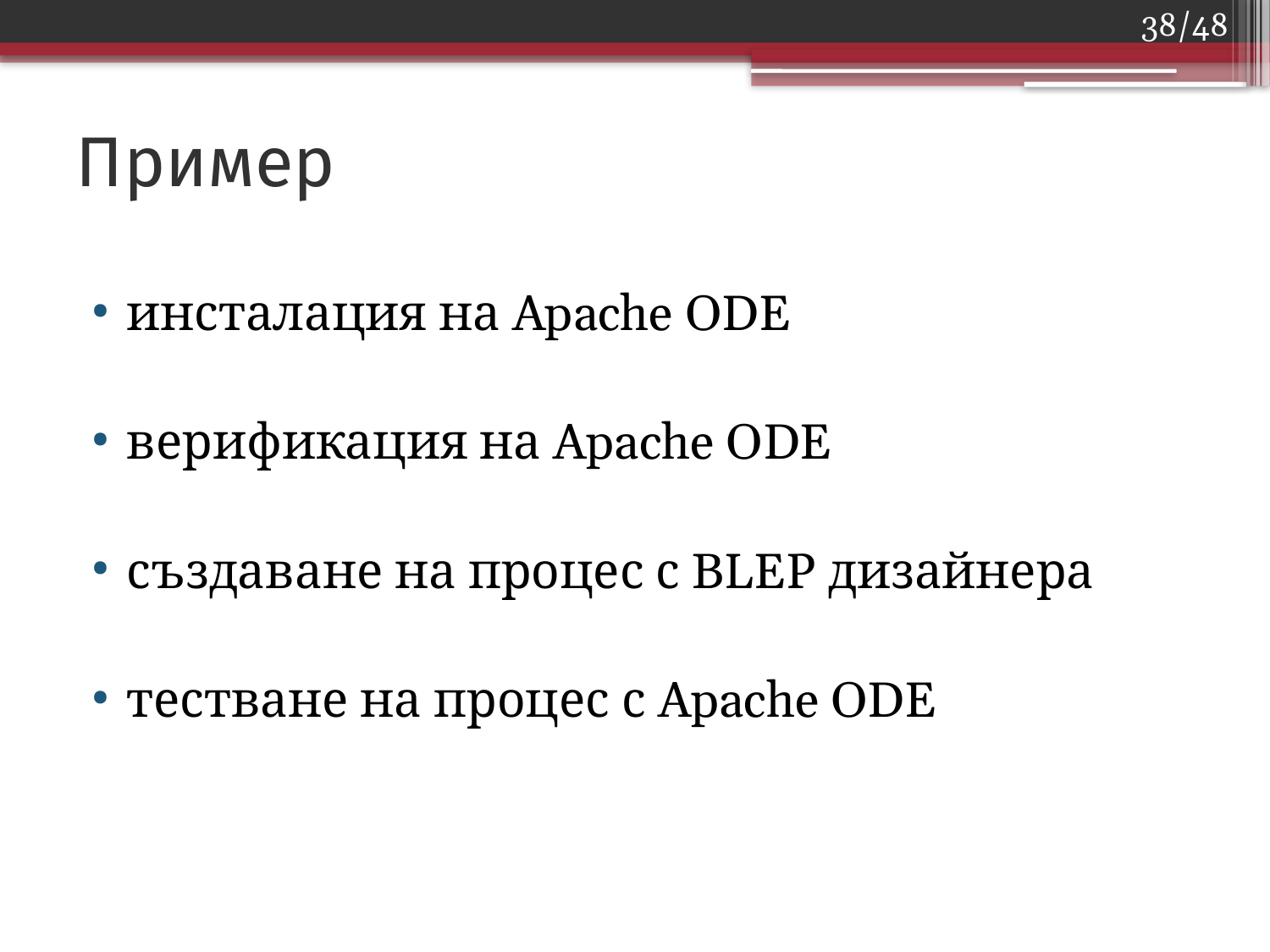

38/48
# Пример
инсталация на Apache ODE

верификация на Apache ODE

създаване на процес с BLEP дизайнера

тестване на процес с Apache ODE